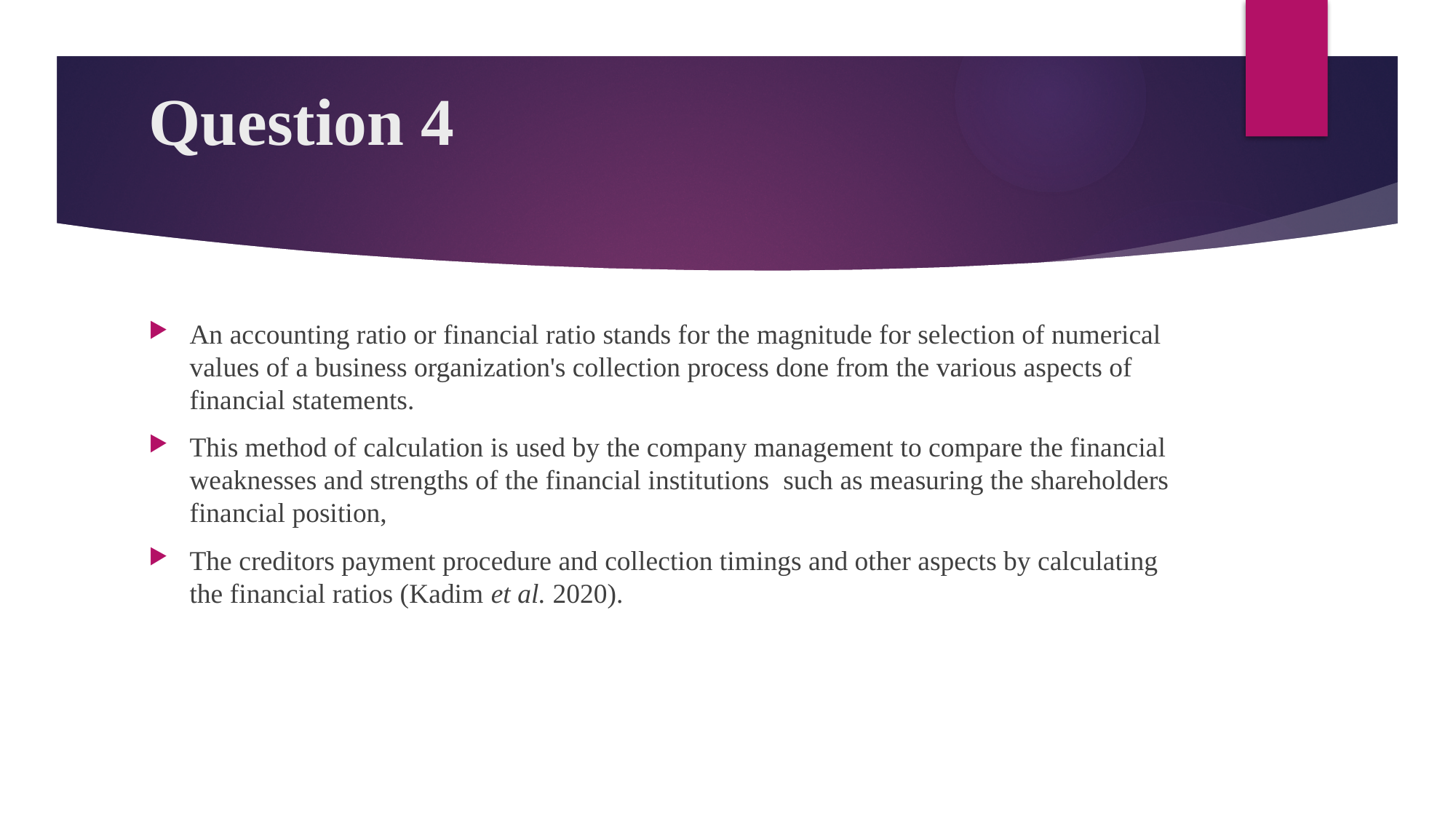

# Question 4
An accounting ratio or financial ratio stands for the magnitude for selection of numerical values of a business organization's collection process done from the various aspects of financial statements.
This method of calculation is used by the company management to compare the financial weaknesses and strengths of the financial institutions  such as measuring the shareholders financial position,
The creditors payment procedure and collection timings and other aspects by calculating the financial ratios (Kadim et al. 2020).